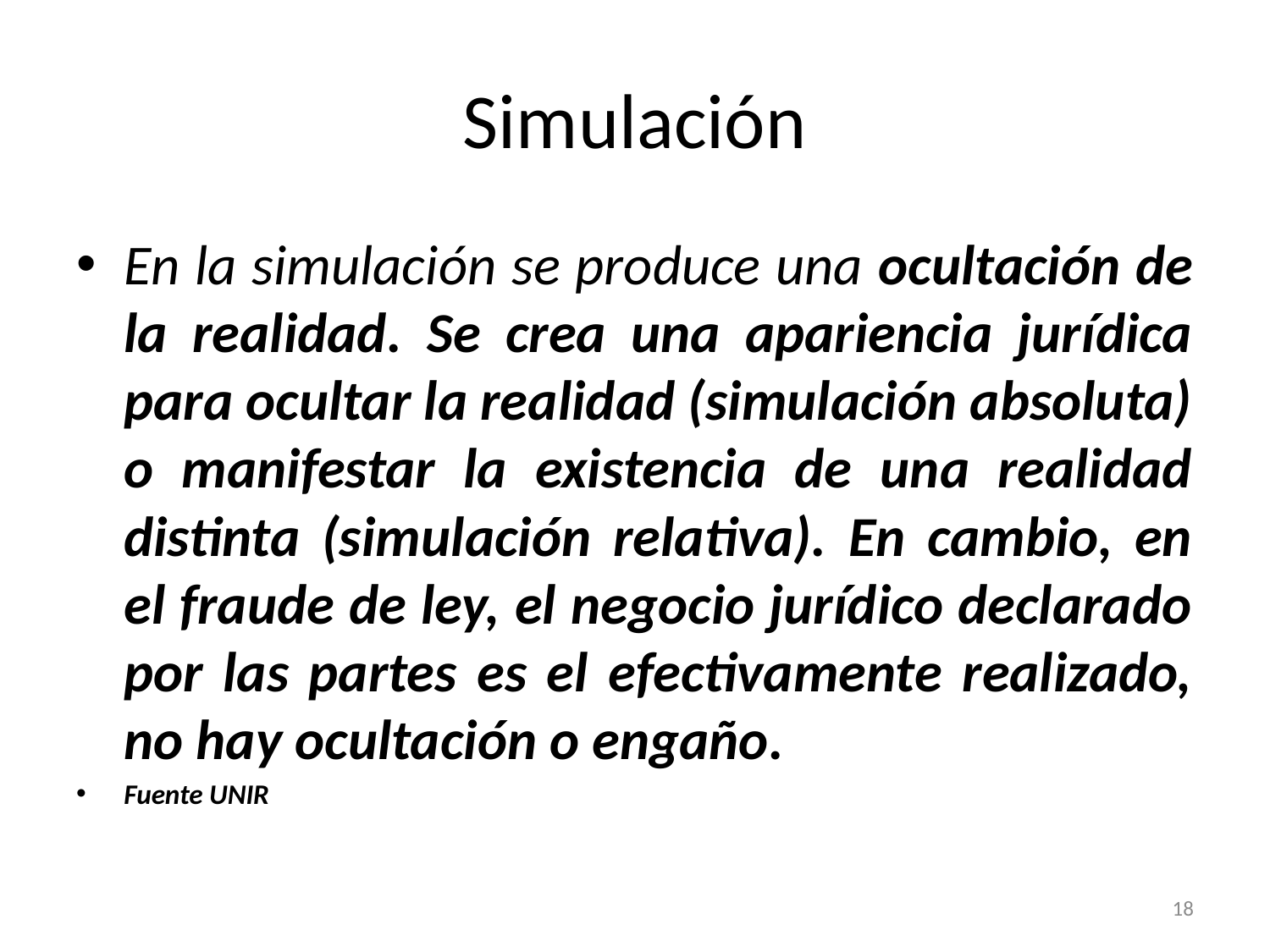

# Simulación
En la simulación se produce una ocultación de la realidad. Se crea una apariencia jurídica para ocultar la realidad (simulación absoluta) o manifestar la existencia de una realidad distinta (simulación relativa). En cambio, en el fraude de ley, el negocio jurídico declarado por las partes es el efectivamente realizado, no hay ocultación o engaño.
Fuente UNIR
18